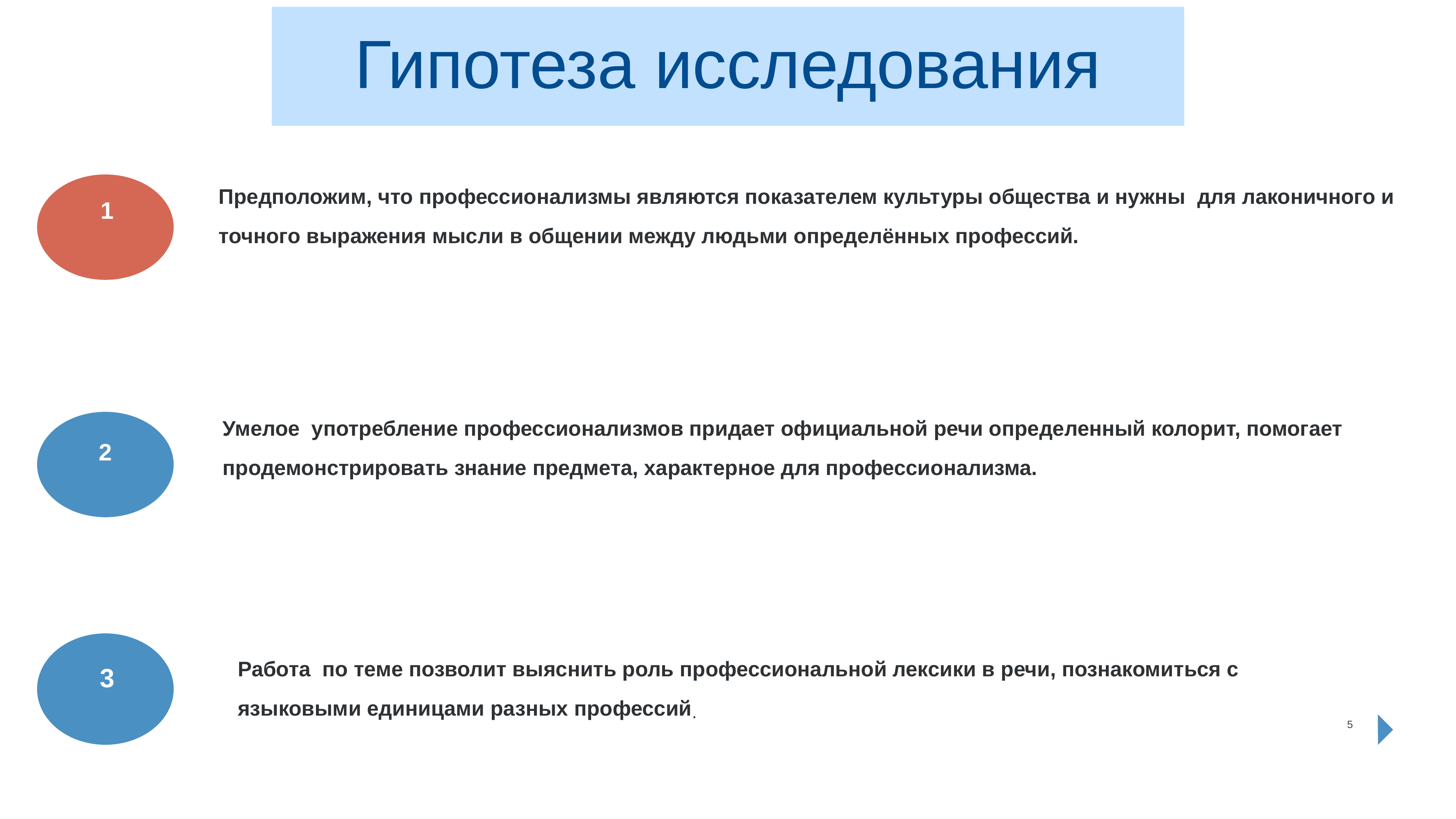

# Гипотеза исследования
Предположим, что профессионализмы являются показателем культуры общества и нужны  для лаконичного и точного выражения мысли в общении между людьми определённых профессий.

1
Умелое  употребление профессионализмов придает официальной речи определенный колорит, помогает продемонстрировать знание предмета, характерное для профессионализма.

2

Работа  по теме позволит выяснить роль профессиональной лексики в речи, познакомиться с языковыми единицами разных профессий.
3
5